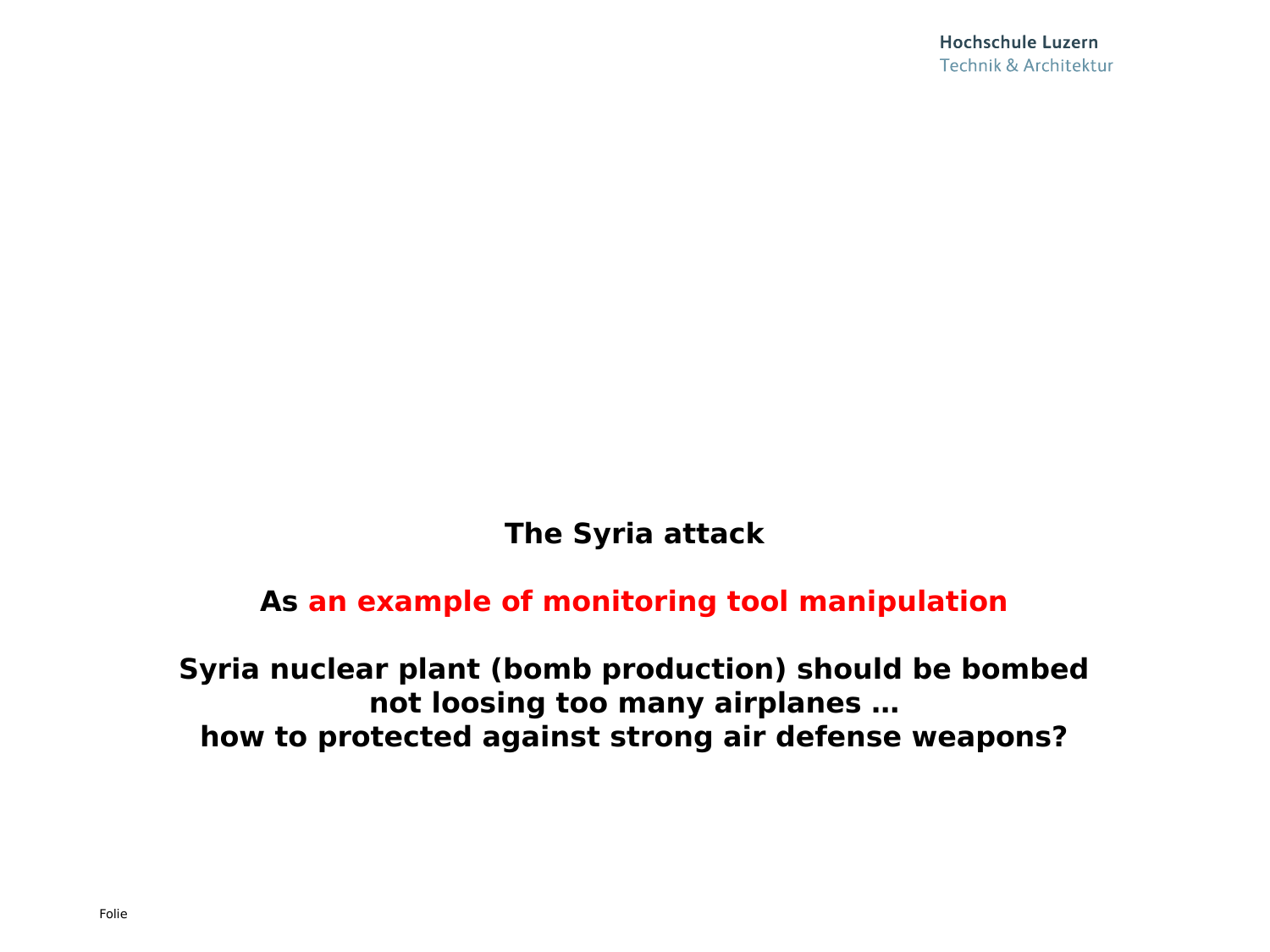

# The Syria attack As an example of monitoring tool manipulation Syria nuclear plant (bomb production) should be bombed not loosing too many airplanes … how to protected against strong air defense weapons?